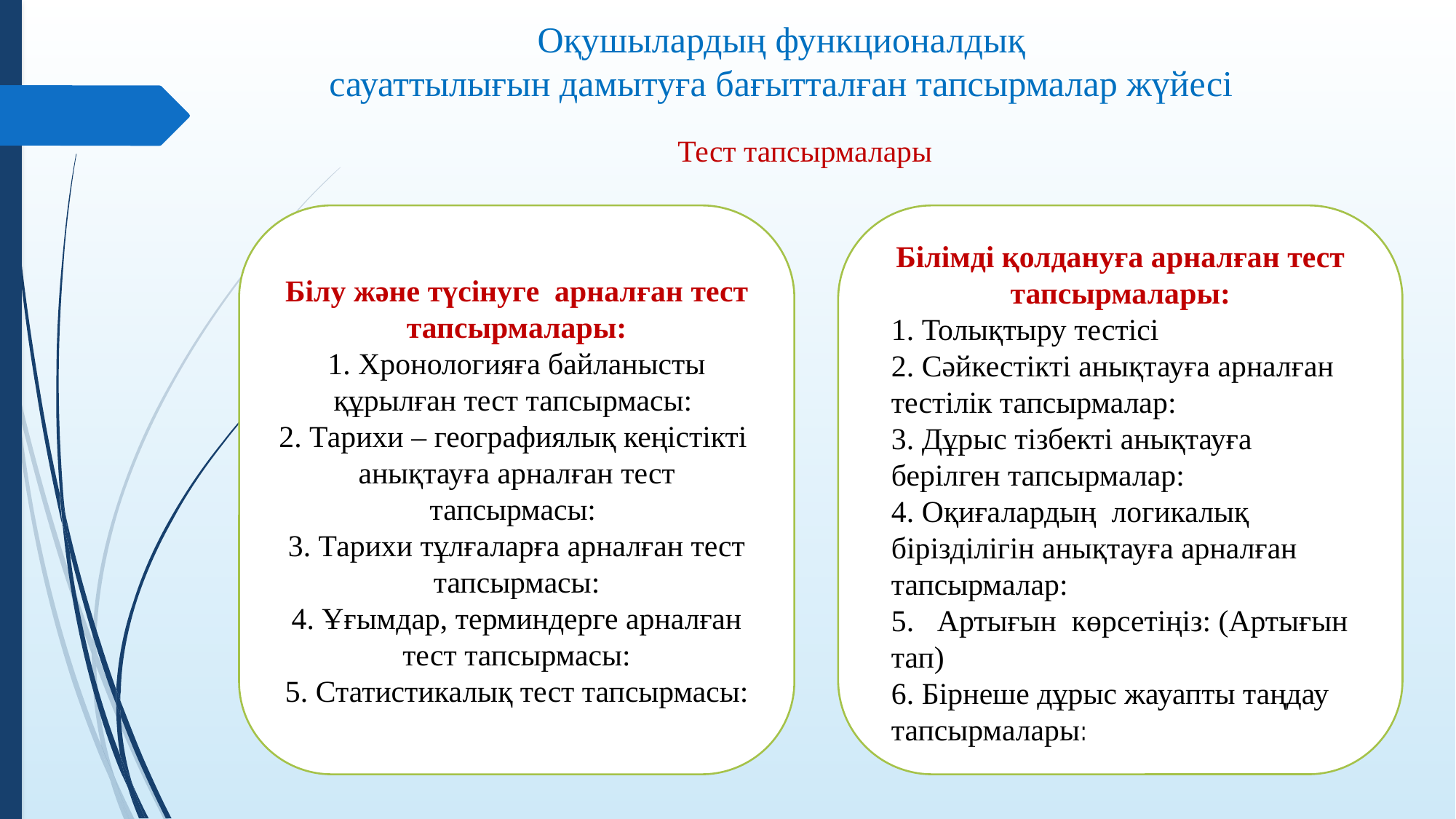

Оқушылардың функционалдық
сауаттылығын дамытуға бағытталған тапсырмалар жүйесі
Тест тапсырмалары
Білу және түсінуге  арналған тест тапсырмалары:
1. Хронологияға байланысты құрылған тест тапсырмасы:
2. Тарихи – географиялық кеңістікті  анықтауға арналған тест тапсырмасы:
3. Тарихи тұлғаларға арналған тест тапсырмасы:
4. Ұғымдар, терминдерге арналған тест тапсырмасы:
5. Статистикалық тест тапсырмасы:

Білімді қолдануға арналған тест тапсырмалары:
1. Толықтыру тестісі
2. Сәйкестікті анықтауға арналған тестілік тапсырмалар:
3. Дұрыс тізбекті анықтауға берілген тапсырмалар:
4. Оқиғалардың  логикалық  бірізділігін анықтауға арналған тапсырмалар:
5.   Артығын  көрсетіңіз: (Артығын тап)
6. Бірнеше дұрыс жауапты таңдау тапсырмалары: